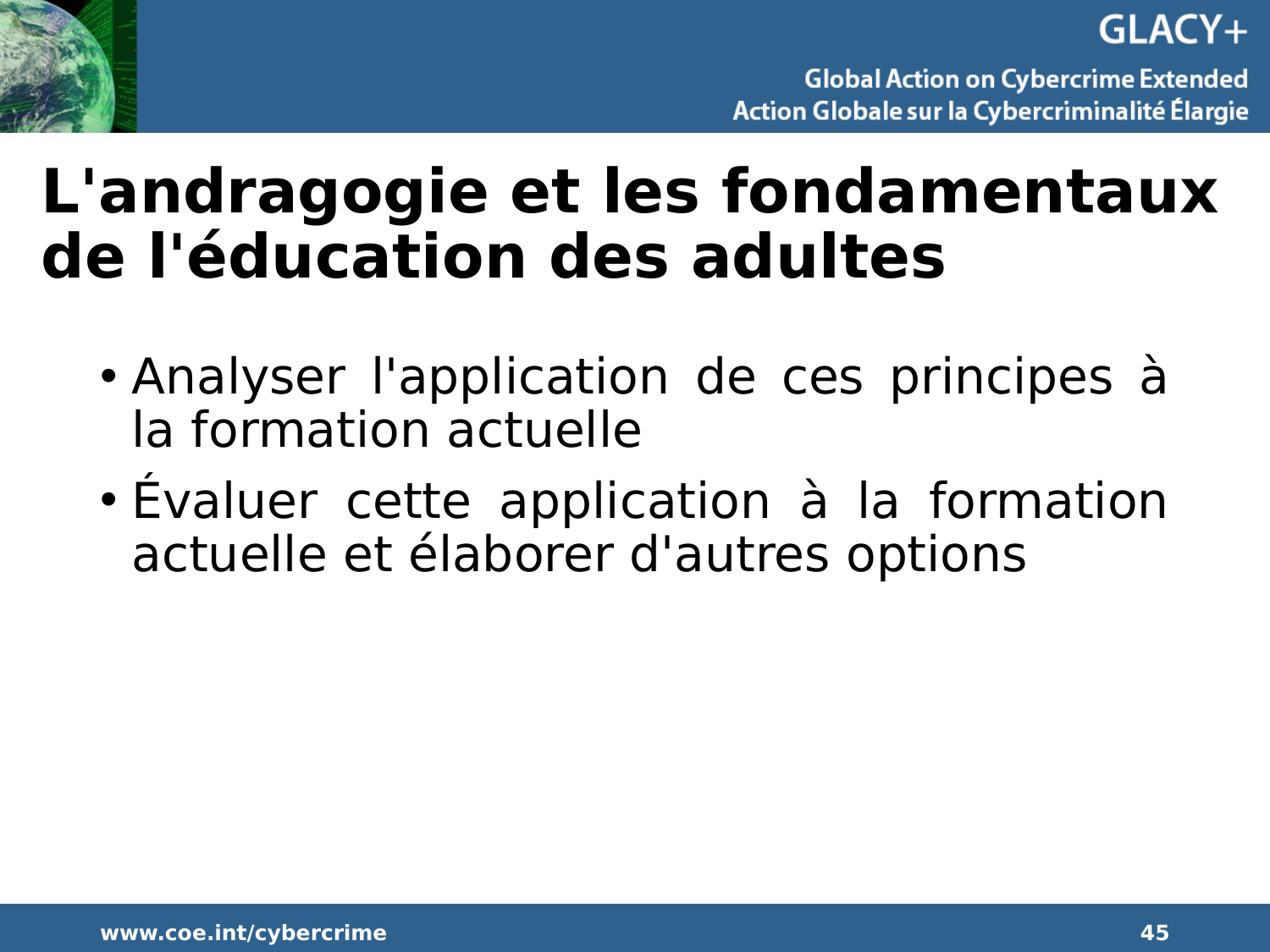

# L'andragogie et les fondamentaux de l'éducation des adultes
Analyser l'application de ces principes à la formation actuelle
Évaluer cette application à la formation actuelle et élaborer d'autres options
www.coe.int/cybercrime
45